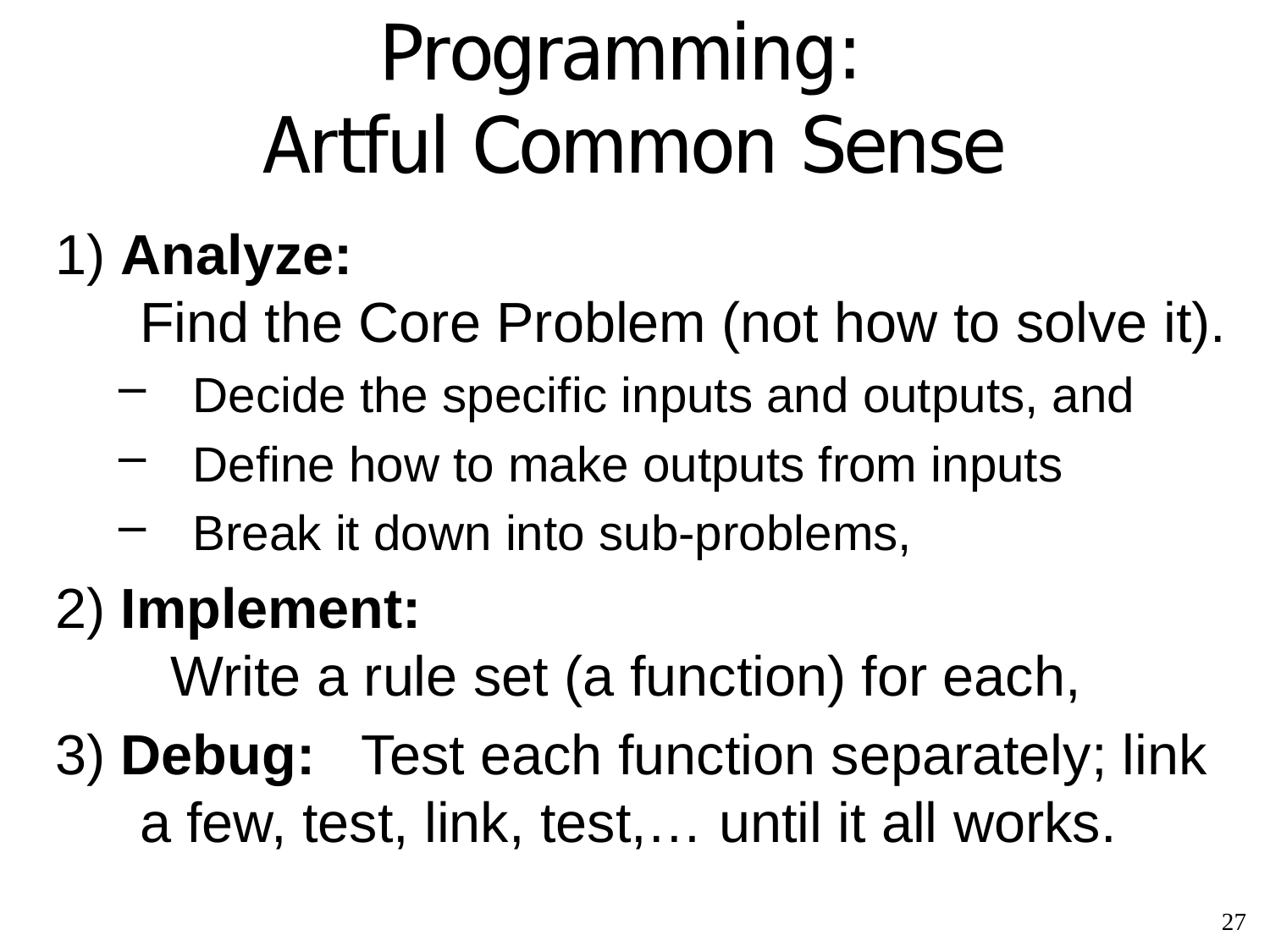

# Programming: Artful Common Sense
1) Analyze:
Find the Core Problem (not how to solve it).
Decide the specific inputs and outputs, and
Define how to make outputs from inputs
Break it down into sub-problems,
2) Implement:
  Write a rule set (a function) for each,
3) Debug:   Test each function separately; link a few, test, link, test,… until it all works.
27